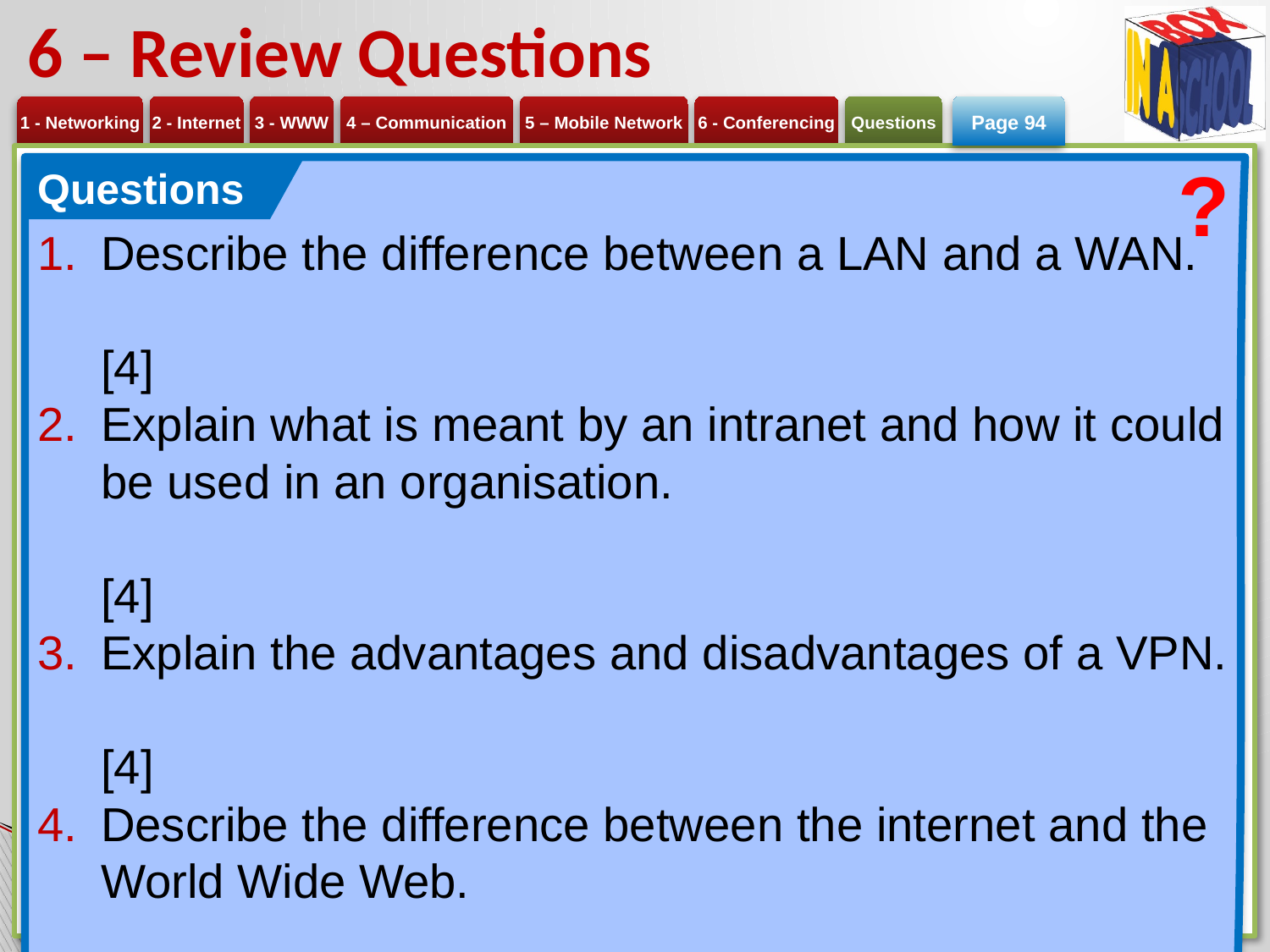

# 6 – Review Questions
Page 94
?
Questions

Describe the difference between a LAN and a WAN. 	[4]
Explain what is meant by an intranet and how it could be used in an organisation. 	[4]
Explain the advantages and disadvantages of a VPN. 	[4]
Describe the difference between the internet and the World Wide Web. 	[2]
Identify four pieces of hardware that could be used when video conferencing. 	[4]
Discuss the impact of video conferencing on education. 	[6]